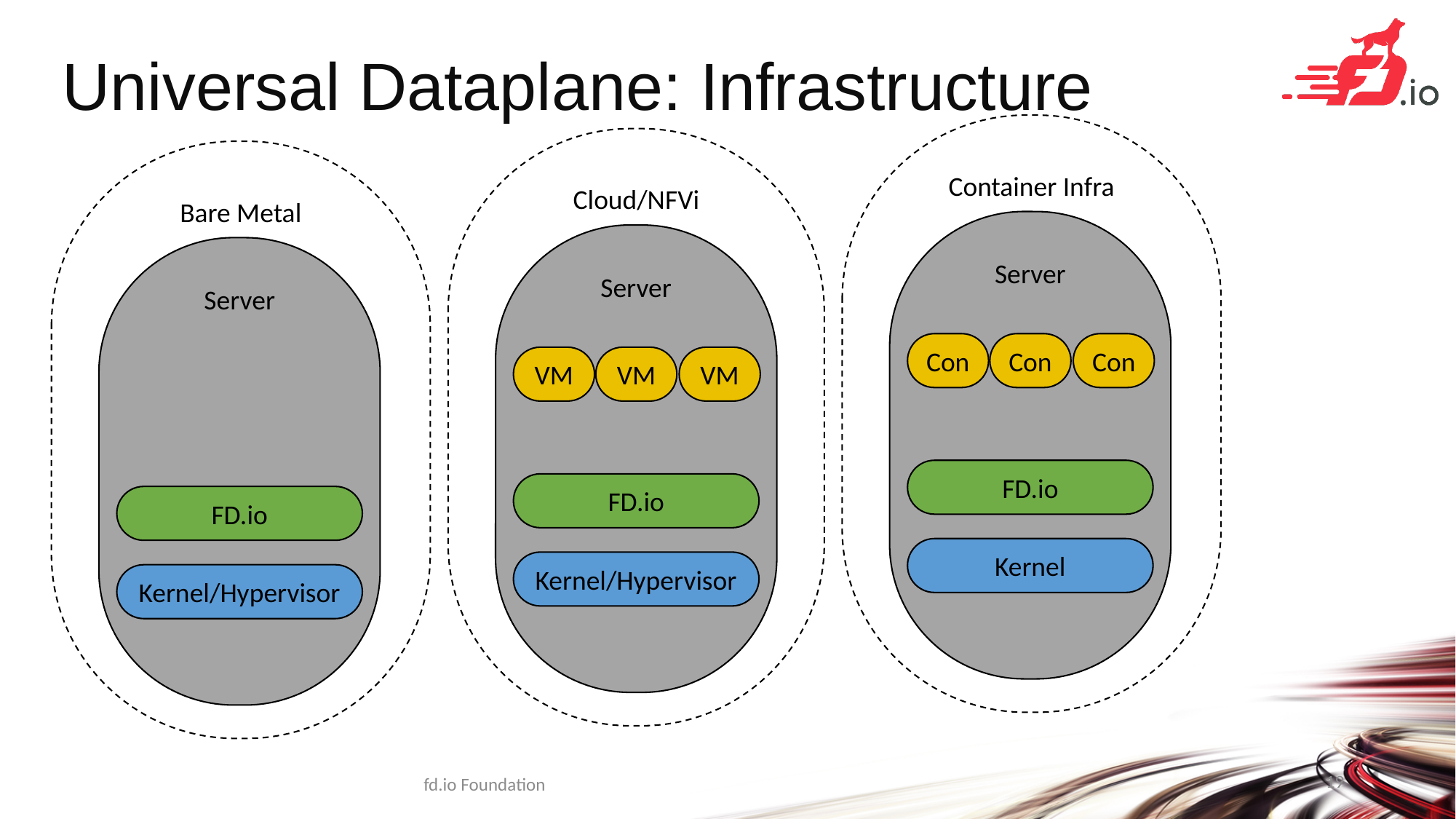

# Universal Dataplane: Infrastructure
Container Infra
Cloud/NFVi
Bare Metal
Server
Server
Server
Con
Con
Con
VM
VM
VM
FD.io
FD.io
FD.io
Kernel
Kernel/Hypervisor
Kernel/Hypervisor
19
fd.io Foundation